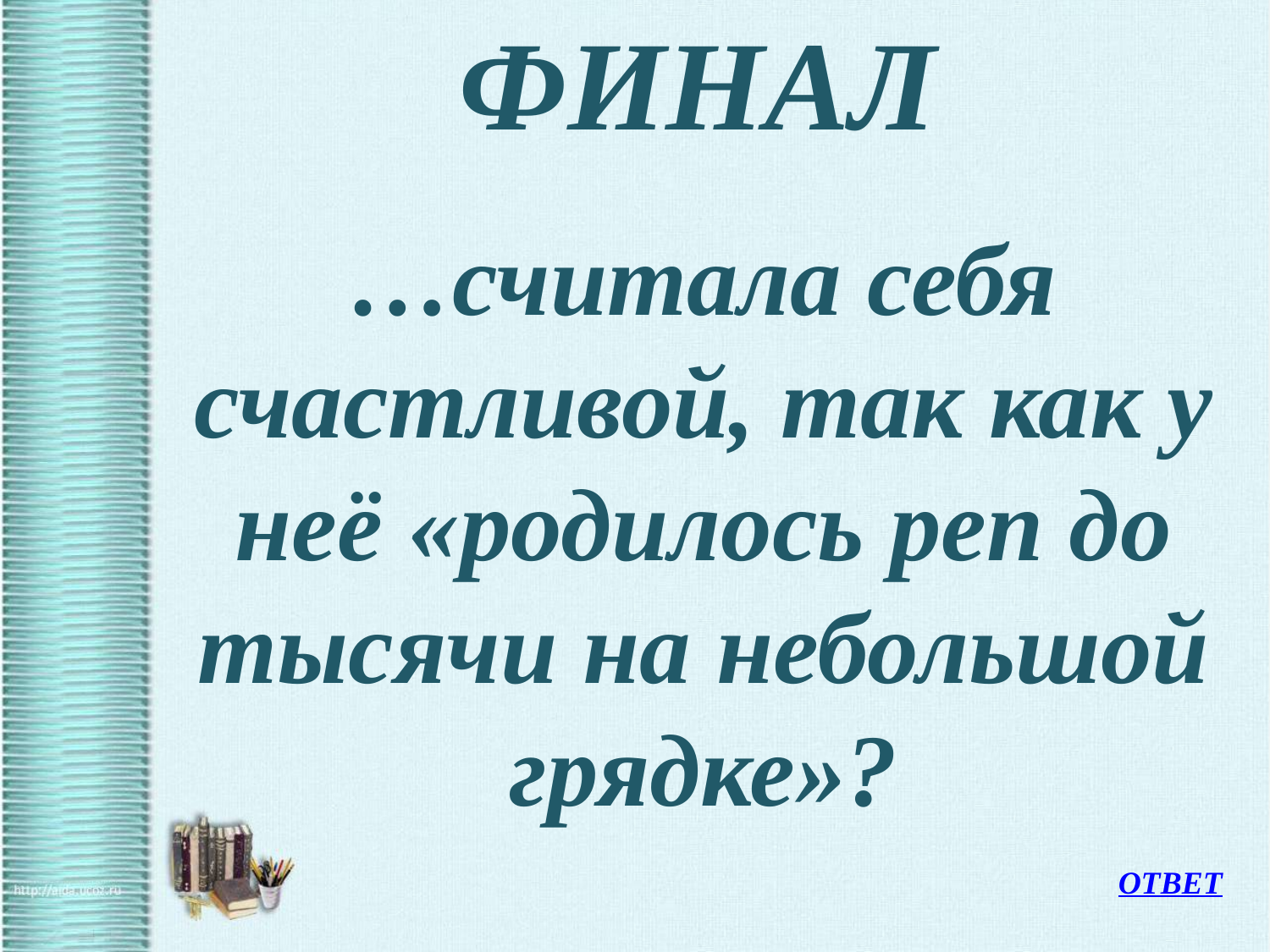

# ФИНАЛ
	…считала себя счастливой, так как у неё «родилось реп до тысячи на небольшой грядке»?
ОТВЕТ